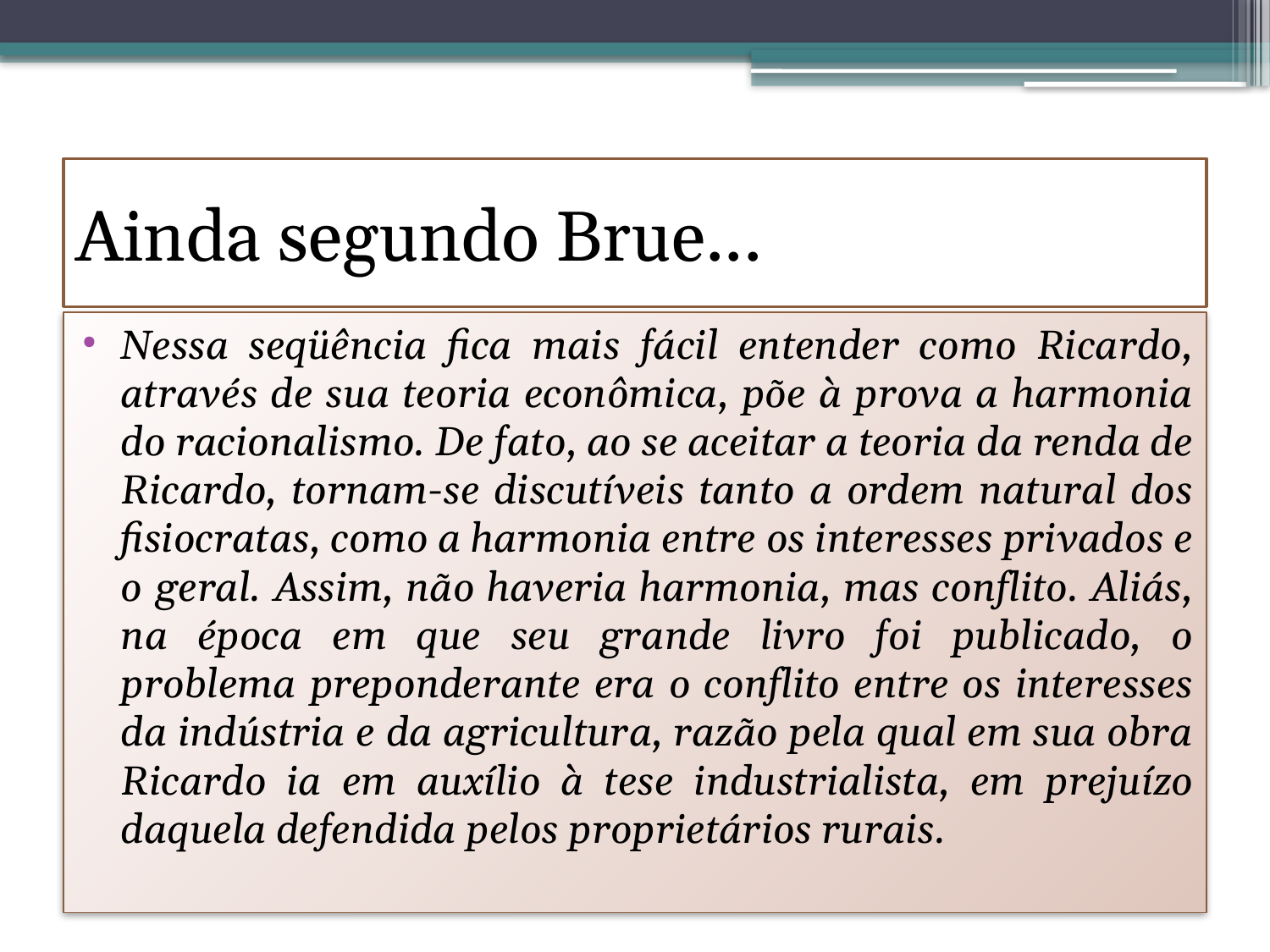

# Ainda segundo Brue...
Nessa seqüência fica mais fácil entender como Ricardo, através de sua teoria econômica, põe à prova a harmonia do racionalismo. De fato, ao se aceitar a teoria da renda de Ricardo, tornam-se discutíveis tanto a ordem natural dos fisiocratas, como a harmonia entre os interesses privados e o geral. Assim, não haveria harmonia, mas conflito. Aliás, na época em que seu grande livro foi publicado, o problema preponderante era o conflito entre os interesses da indústria e da agricultura, razão pela qual em sua obra Ricardo ia em auxílio à tese industrialista, em prejuízo daquela defendida pelos proprietários rurais.